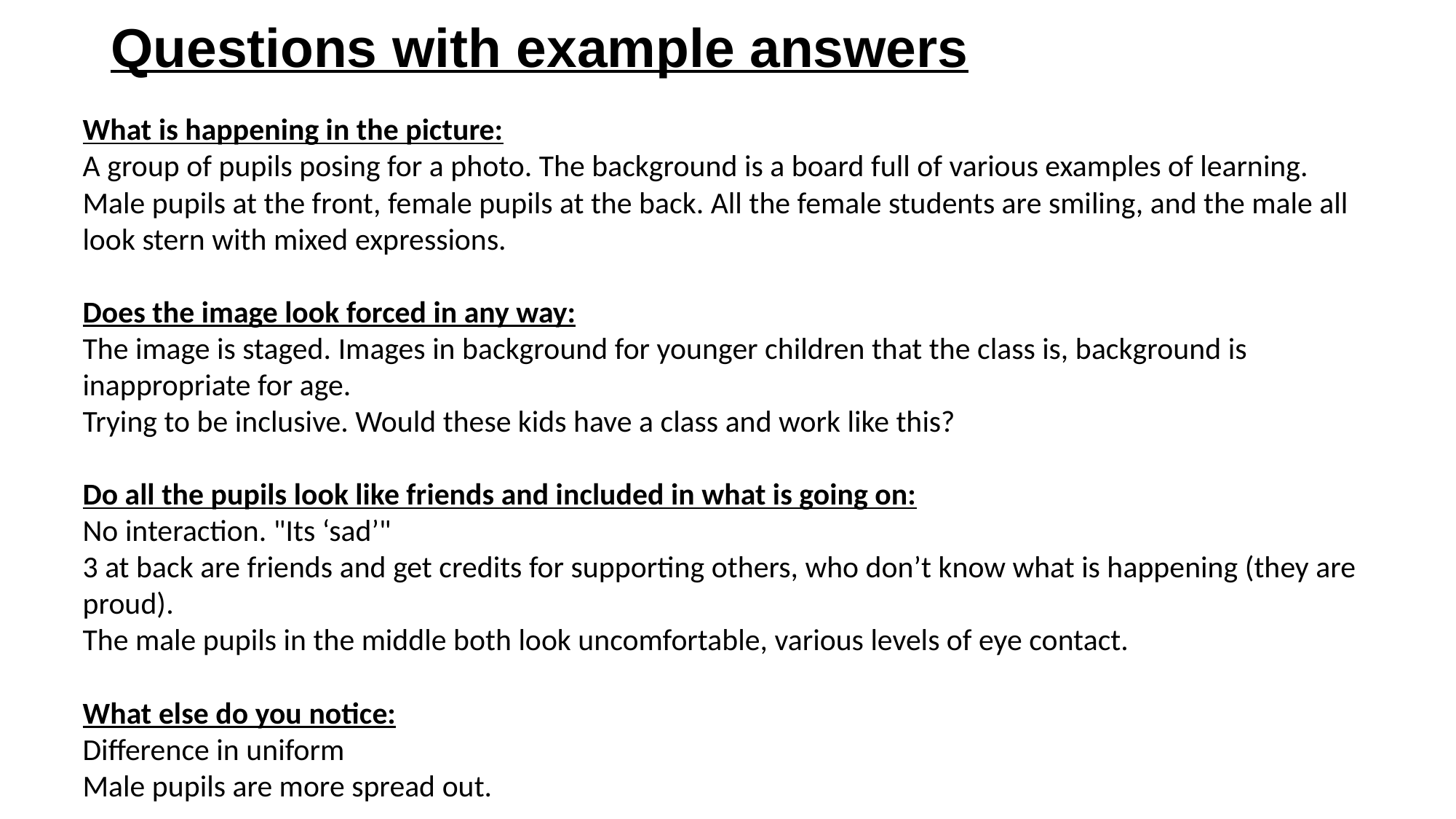

Group of pupils: Questions & example answers
Questions with example answers
What is happening in the picture:
A group of pupils posing for a photo. The background is a board full of various examples of learning.
Male pupils at the front, female pupils at the back. All the female students are smiling, and the male all look stern with mixed expressions.

Does the image look forced in any way:
The image is staged. Images in background for younger children that the class is, background is inappropriate for age.
Trying to be inclusive. Would these kids have a class and work like this?

Do all the pupils look like friends and included in what is going on:
No interaction. "Its ‘sad’"
3 at back are friends and get credits for supporting others, who don’t know what is happening (they are proud).
The male pupils in the middle both look uncomfortable, various levels of eye contact.

What else do you notice:
Difference in uniform
Male pupils are more spread out.